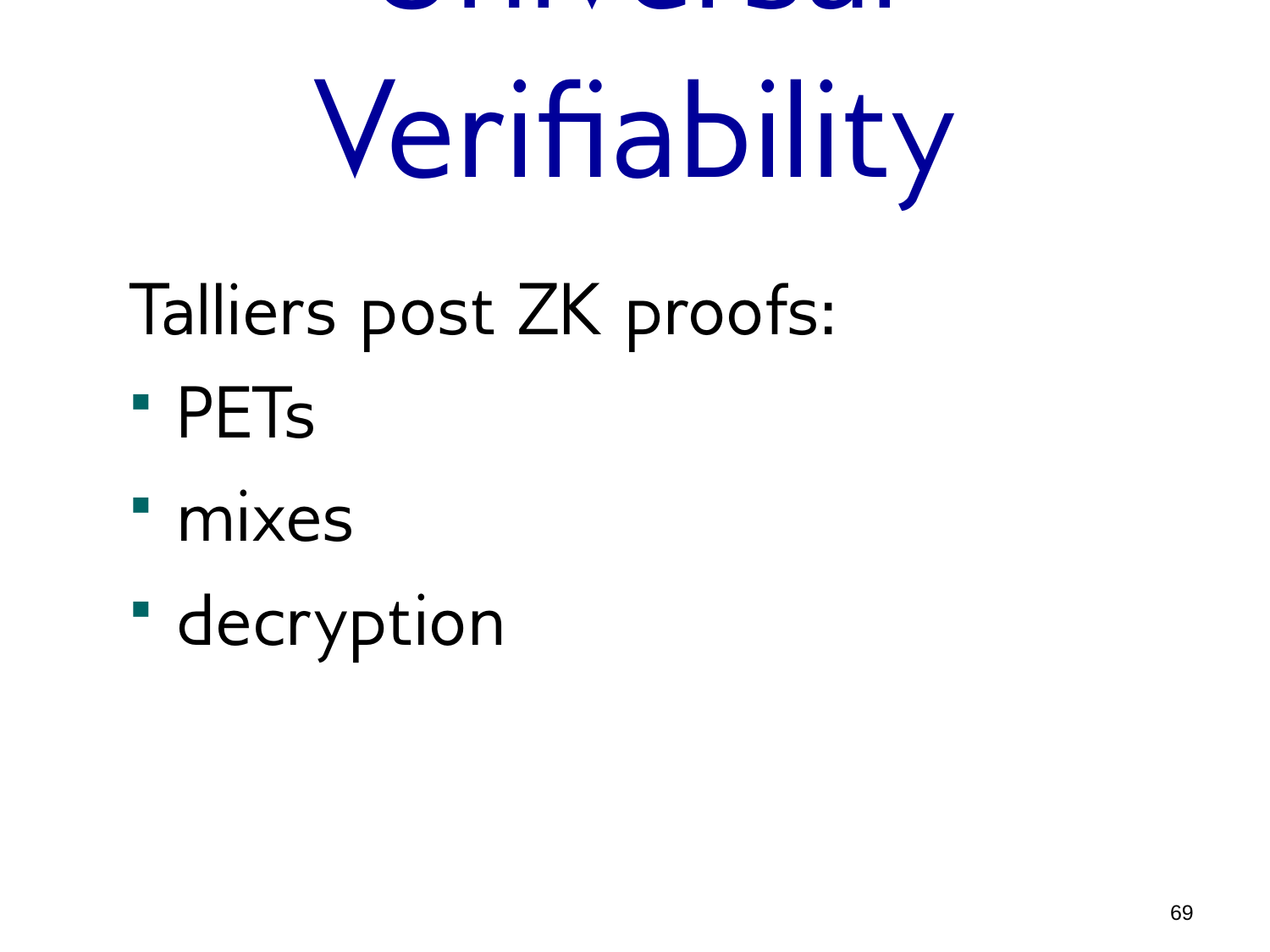

# Universal Verifiability
Talliers post ZK proofs:
PETs
mixes
decryption
69